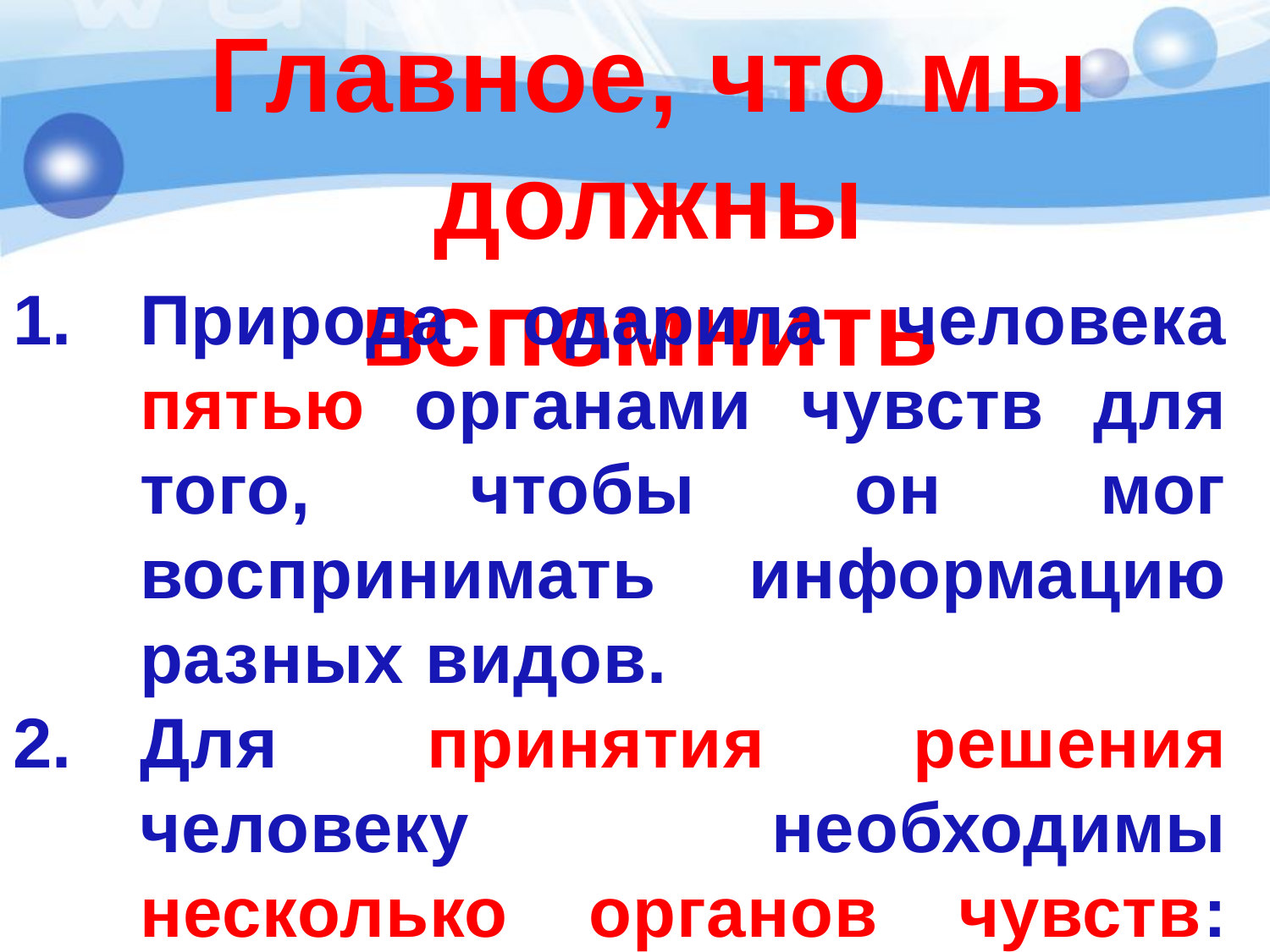

Главное, что мы должны вспомнить
Природа одарила человека пятью органами чувств для того, чтобы он мог воспринимать информацию разных видов.
Для принятия решения человеку необходимы несколько органов чувств: глаза, уши, язык, кожа, нос.